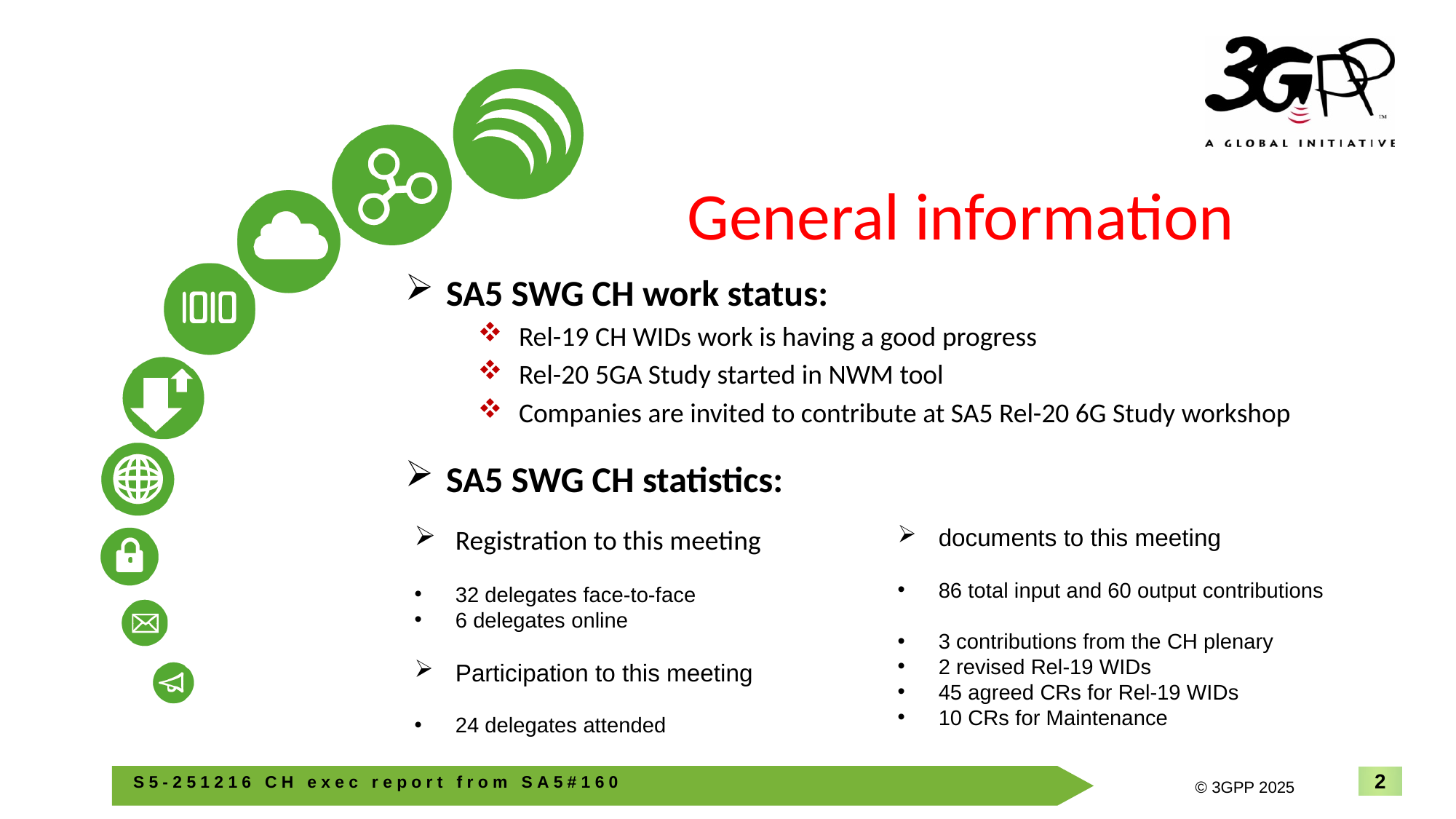

# General information
SA5 SWG CH work status:
Rel-19 CH WIDs work is having a good progress
Rel-20 5GA Study started in NWM tool
Companies are invited to contribute at SA5 Rel-20 6G Study workshop

SA5 SWG CH statistics:
documents to this meeting

86 total input and 60 output contributions

3 contributions from the CH plenary
2 revised Rel-19 WIDs
45 agreed CRs for Rel-19 WIDs
10 CRs for Maintenance
Registration to this meeting

32 delegates face-to-face
6 delegates online

Participation to this meeting

24 delegates attended